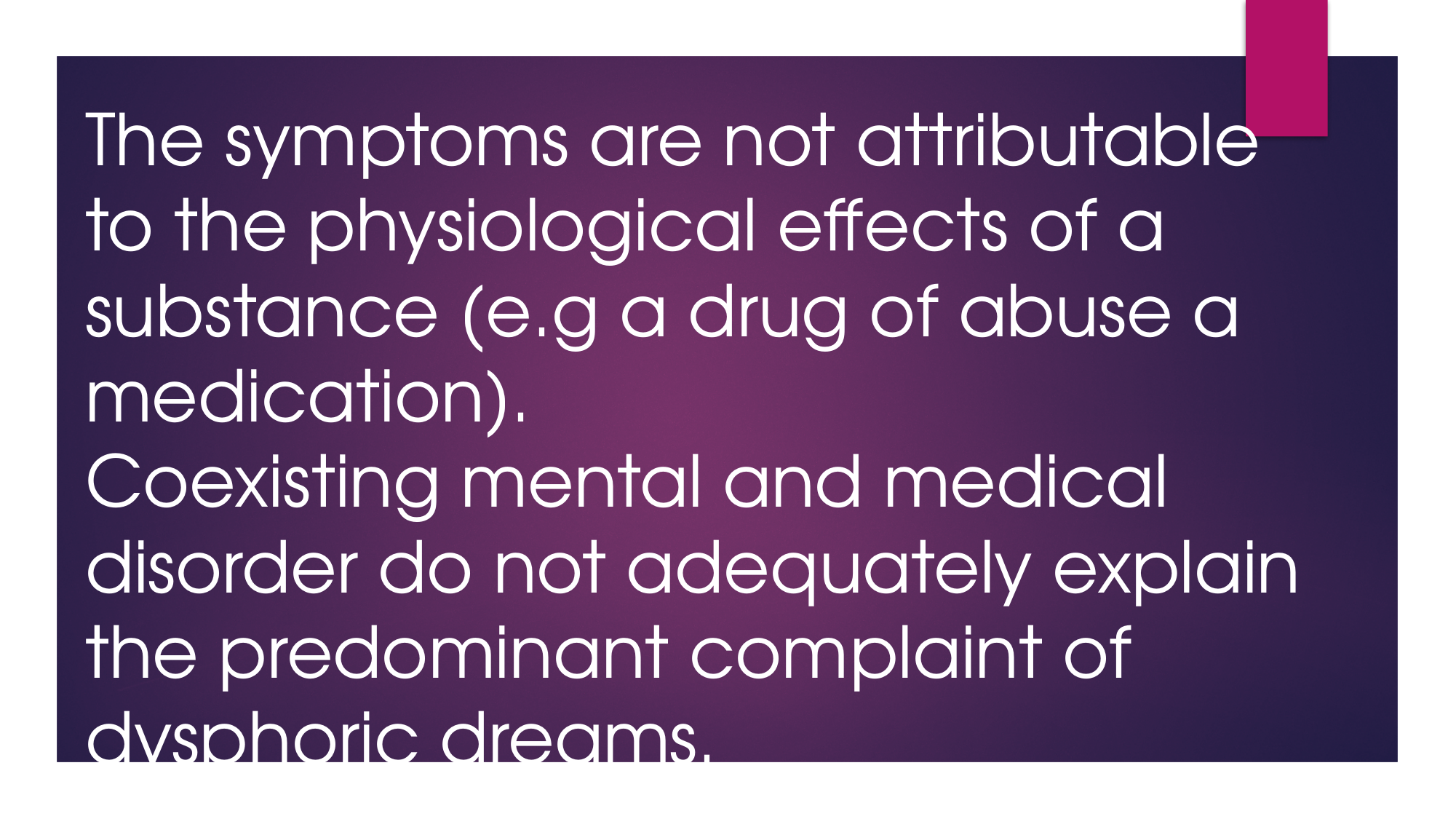

The symptoms are not attributable to the physiological effects of a substance (e.g a drug of abuse a medication).
Coexisting mental and medical disorder do not adequately explain the predominant complaint of dysphoric dreams.